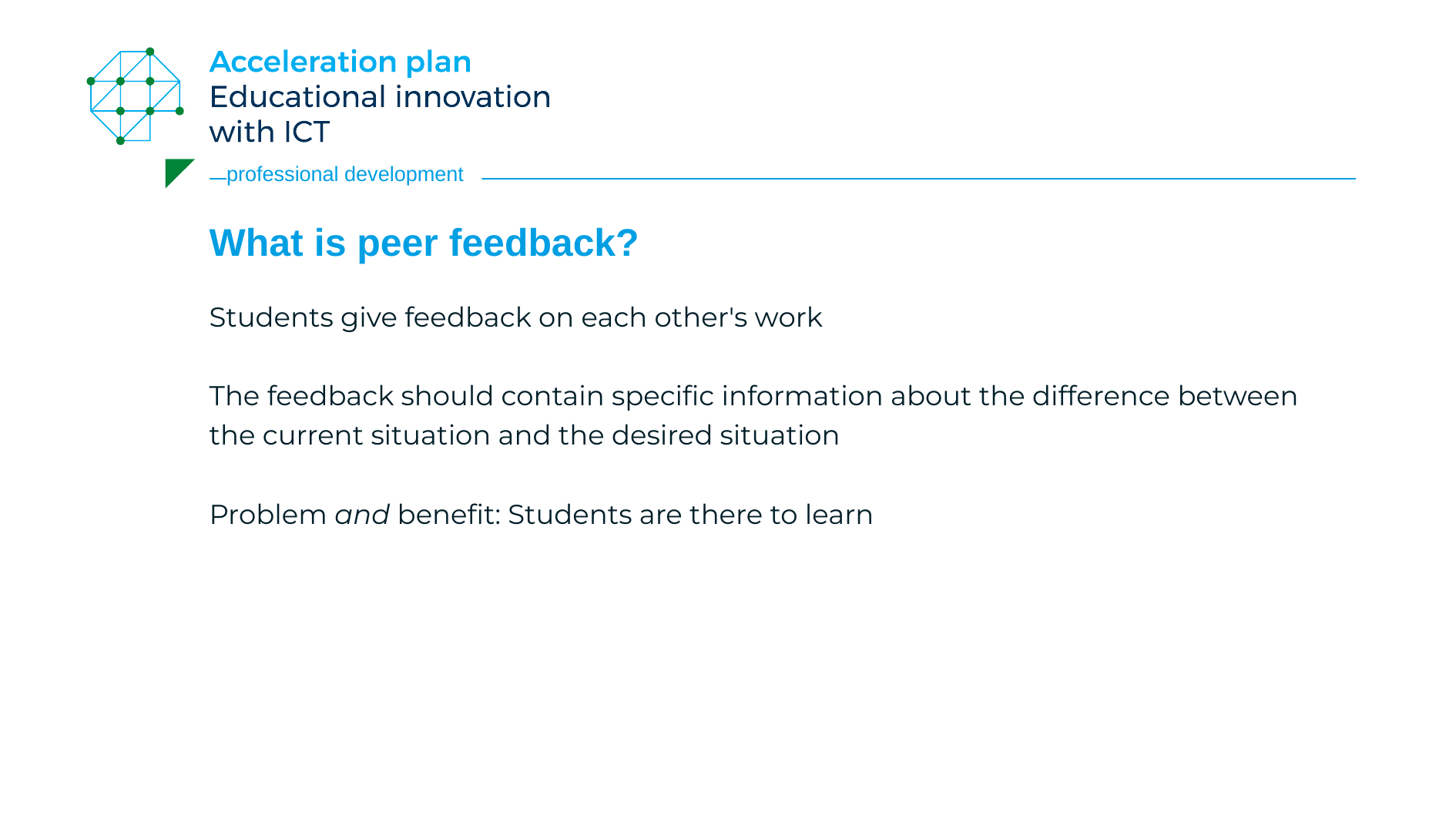

# What is peer feedback?
Students give feedback on each other's work

The feedback should contain specific information about the difference between the current situation and the desired situation

Problem and benefit: Students are there to learn